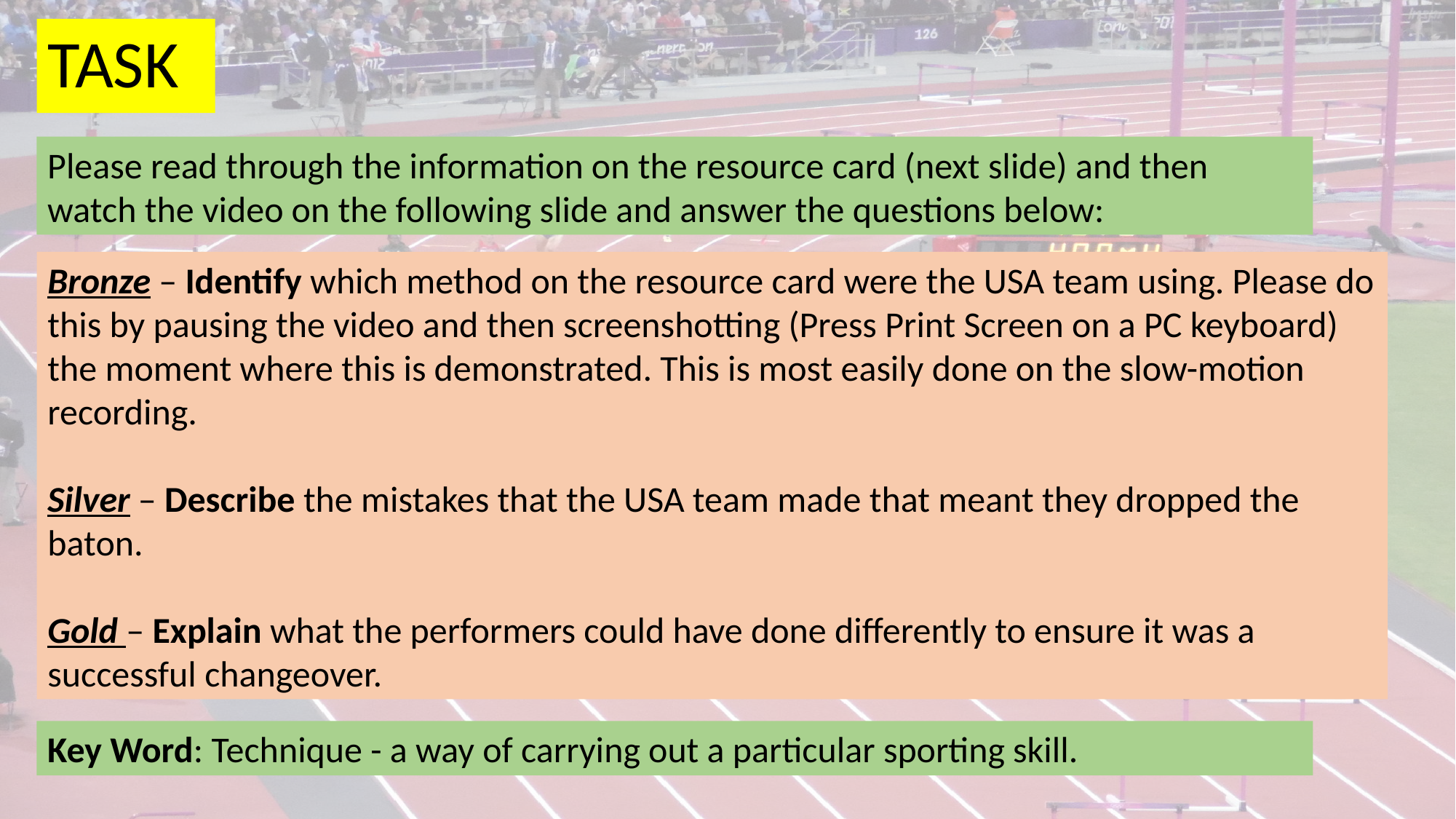

# TASK
Please read through the information on the resource card (next slide) and then watch the video on the following slide and answer the questions below:
Bronze – Identify which method on the resource card were the USA team using. Please do this by pausing the video and then screenshotting (Press Print Screen on a PC keyboard) the moment where this is demonstrated. This is most easily done on the slow-motion recording.

Silver – Describe the mistakes that the USA team made that meant they dropped the baton.

Gold – Explain what the performers could have done differently to ensure it was a successful changeover.
Key Word: Technique - a way of carrying out a particular sporting skill.